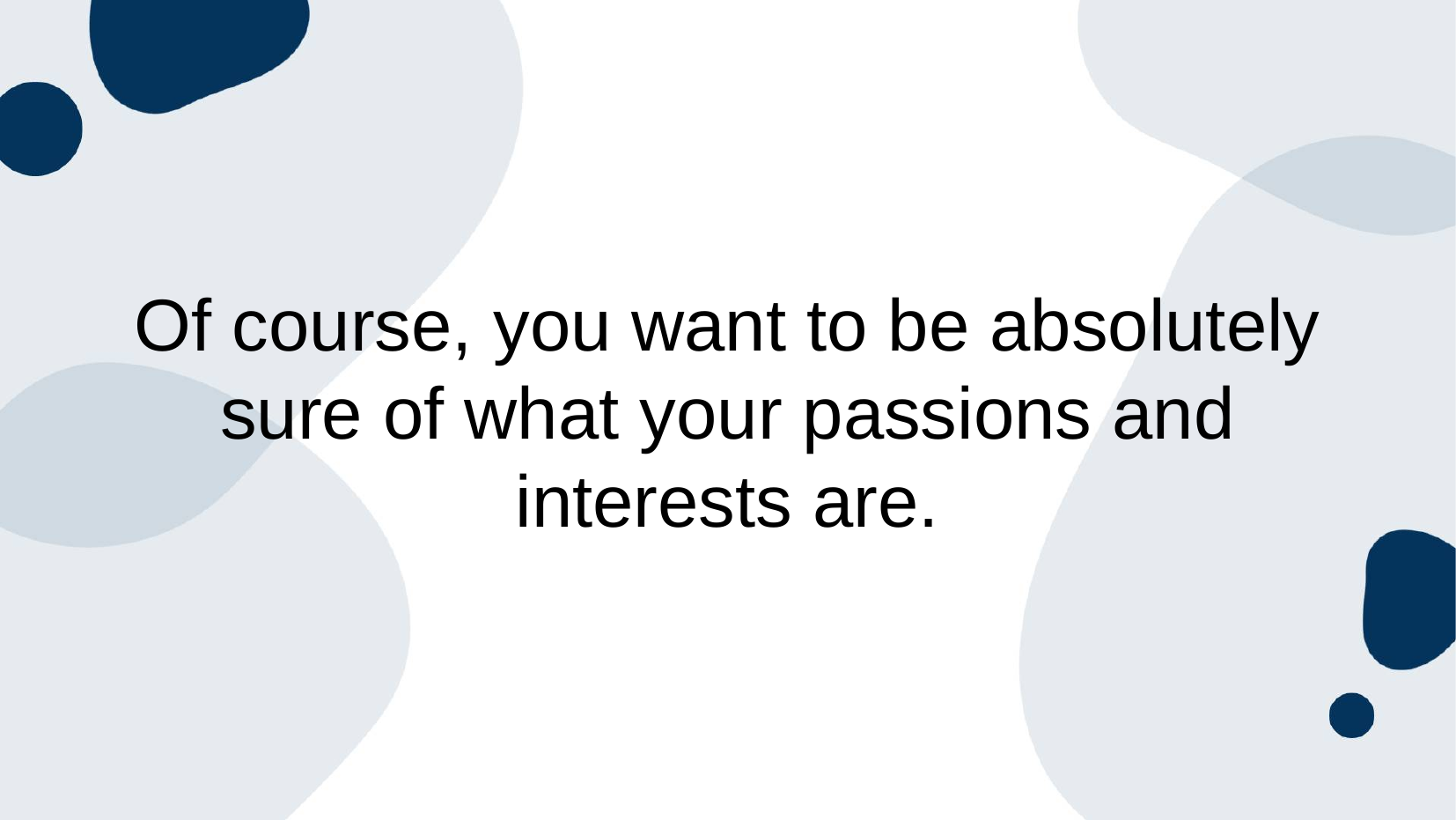

# Of course, you want to be absolutely sure of what your passions and interests are.